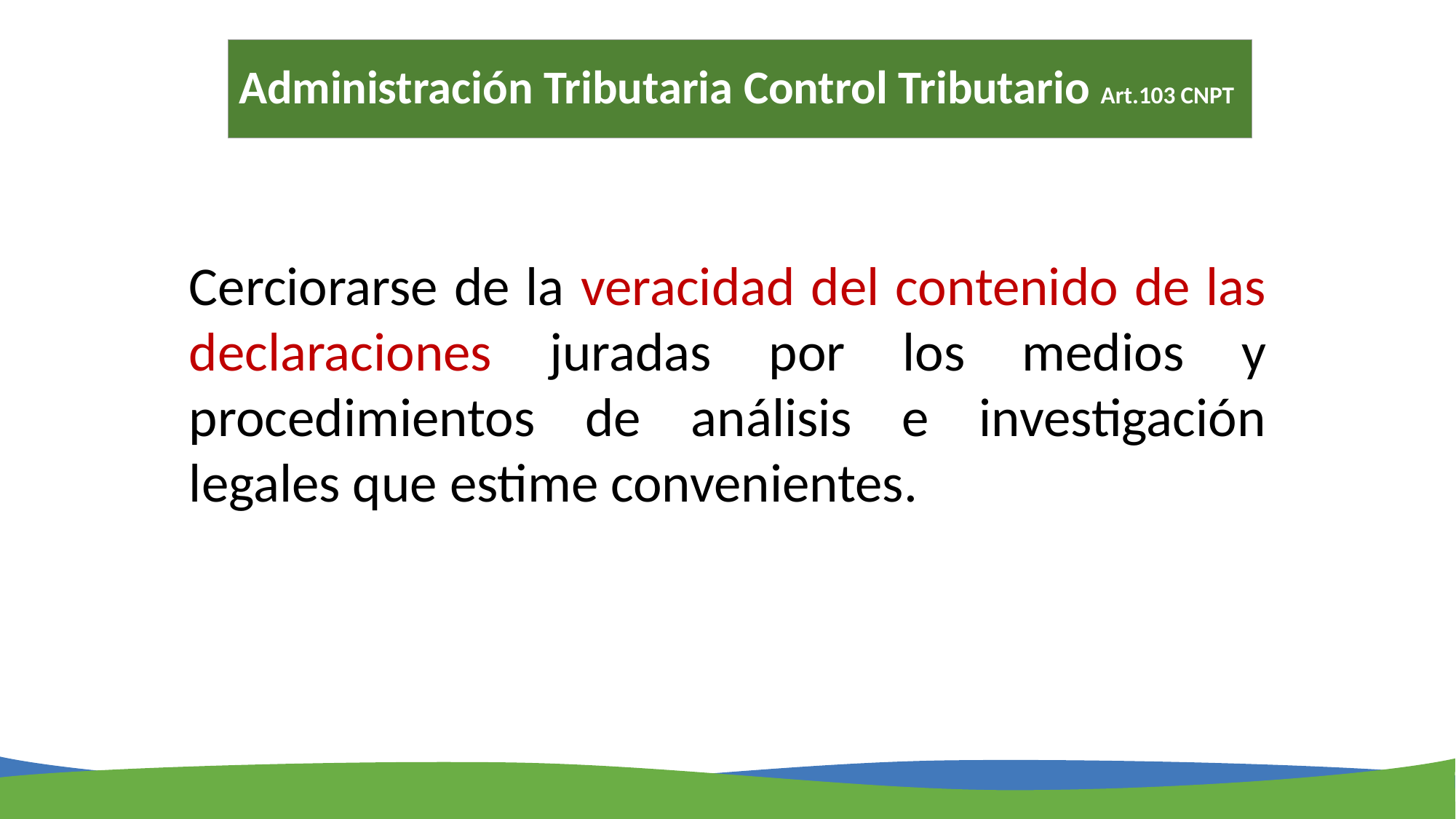

# Administración Tributaria Control Tributario Art.103 CNPT
Cerciorarse de la veracidad del contenido de las declaraciones juradas por los medios y procedimientos de análisis e investigación legales que estime convenientes.